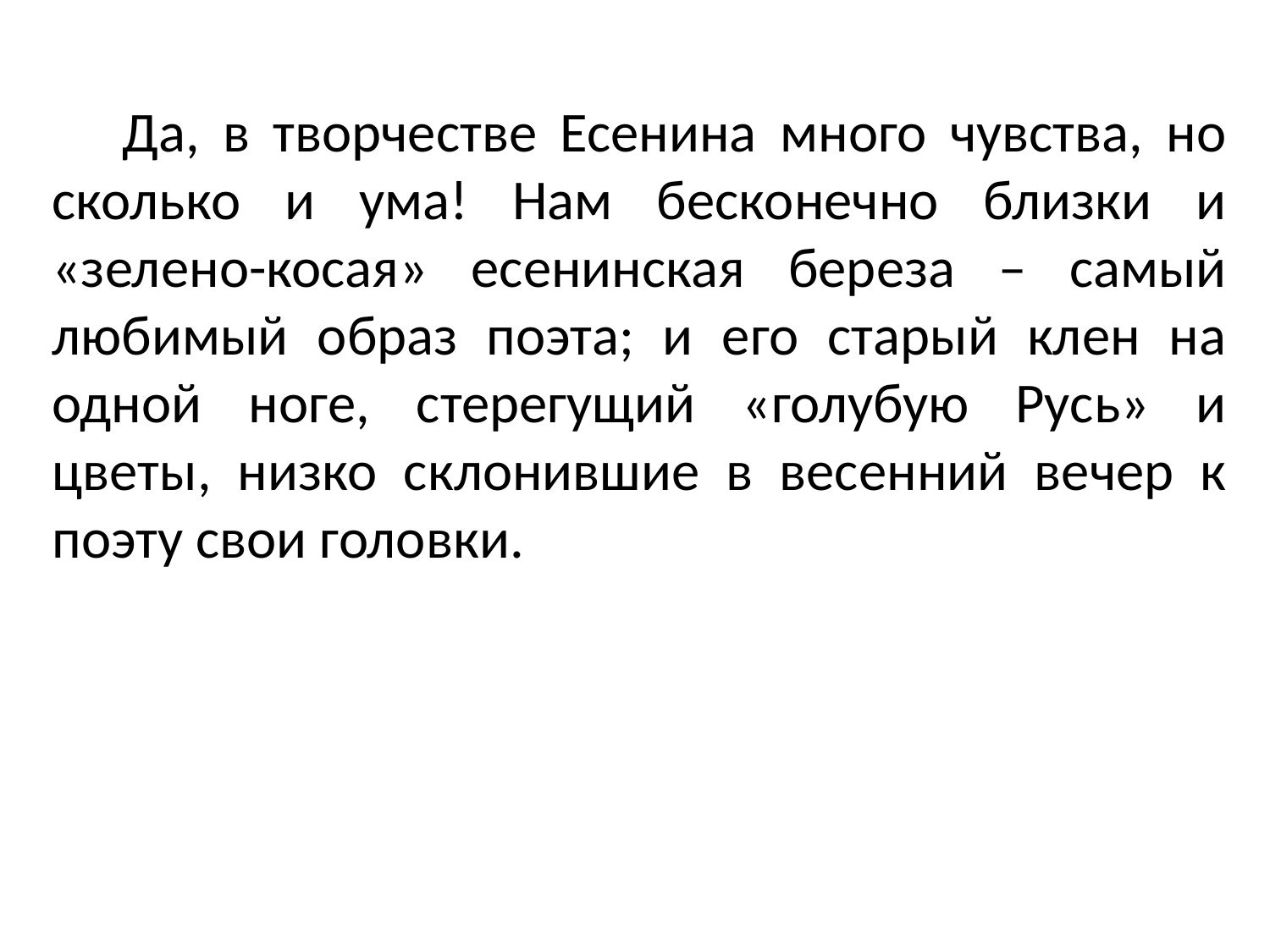

Да, в творчестве Есенина много чувства, но сколько и ума! Нам бесконечно близки и «зелено-косая» есенинская береза – самый любимый образ поэта; и его старый клен на одной ноге, стерегущий «голубую Русь» и цветы, низко склонившие в весенний вечер к поэту свои головки.